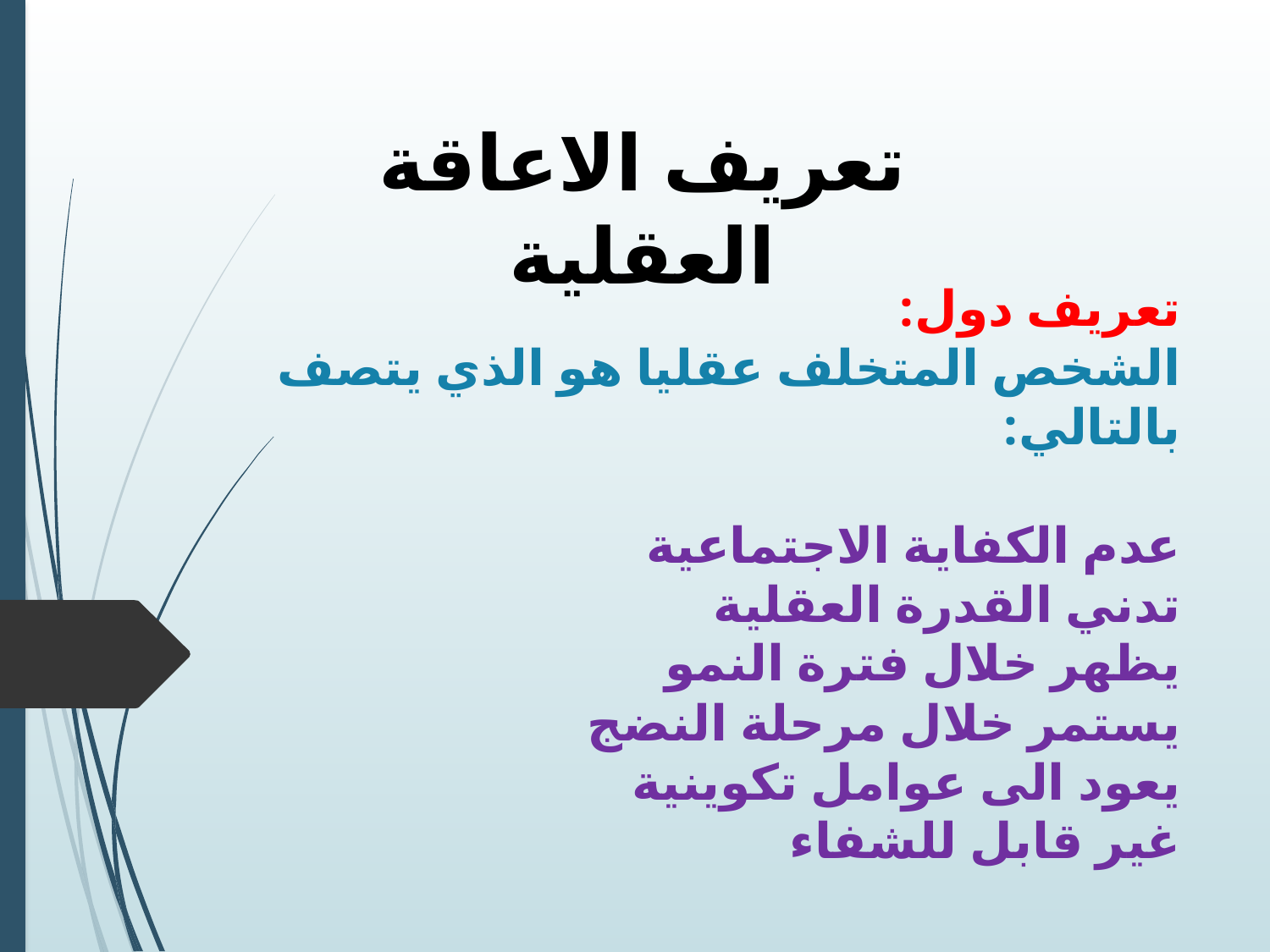

تعريف الاعاقة العقلية
# تعريف دول: الشخص المتخلف عقليا هو الذي يتصف بالتالي: عدم الكفاية الاجتماعية تدني القدرة العقلية يظهر خلال فترة النمو يستمر خلال مرحلة النضج يعود الى عوامل تكوينية غير قابل للشفاء